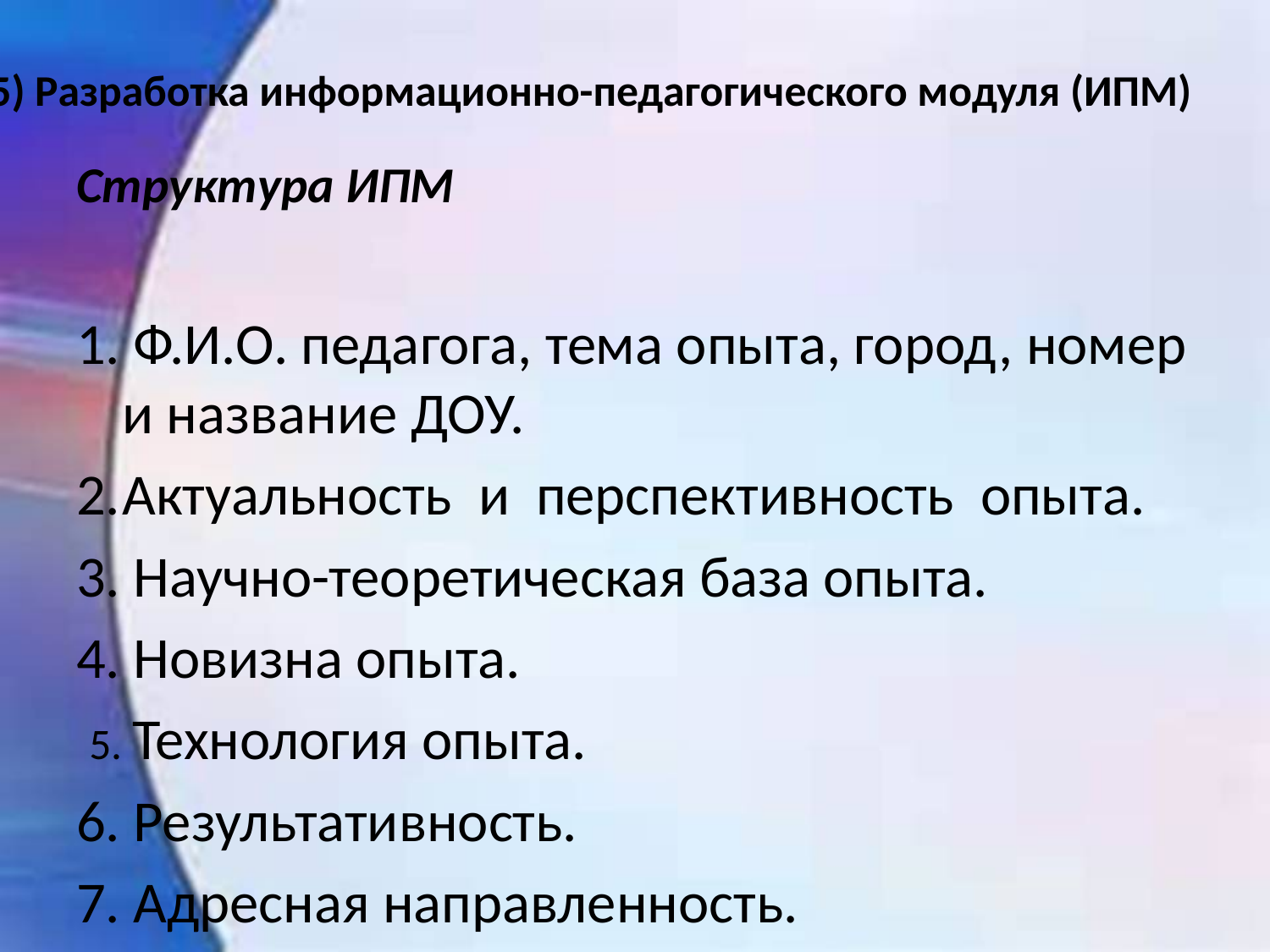

# 5) Разработка информационно-педагогического модуля (ИПМ)
Структура ИПМ

1. Ф.И.О. педагога, тема опыта, город, номер и название ДОУ.
2.	Актуальность  и  перспективность  опыта.
3. Научно-теоретическая база опыта.
4. Новизна опыта.
 5. Технология опыта.
6. Результативность.
7. Адресная направленность.